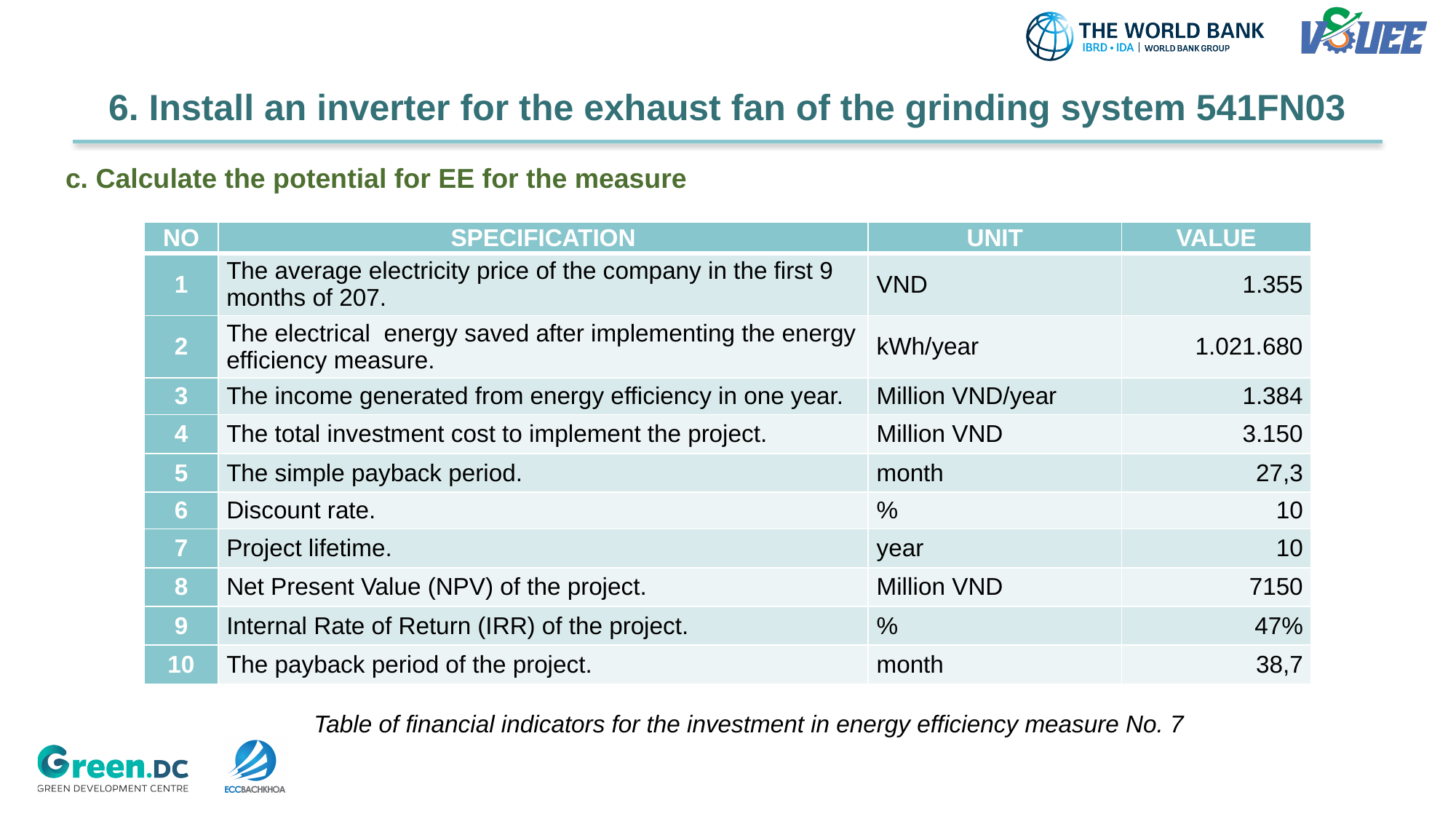

# 6. Install an inverter for the exhaust fan of the grinding system 541FN03
c. Calculate the potential for EE for the measure
| NO | SPECIFICATION | UNIT | VALUE |
| --- | --- | --- | --- |
| 1 | The average electricity price of the company in the first 9 months of 207. | VND | 1.355 |
| 2 | The electrical energy saved after implementing the energy efficiency measure. | kWh/year | 1.021.680 |
| 3 | The income generated from energy efficiency in one year. | Million VND/year | 1.384 |
| 4 | The total investment cost to implement the project. | Million VND | 3.150 |
| 5 | The simple payback period. | month | 27,3 |
| 6 | Discount rate. | % | 10 |
| 7 | Project lifetime. | year | 10 |
| 8 | Net Present Value (NPV) of the project. | Million VND | 7150 |
| 9 | Internal Rate of Return (IRR) of the project. | % | 47% |
| 10 | The payback period of the project. | month | 38,7 |
Table of financial indicators for the investment in energy efficiency measure No. 7